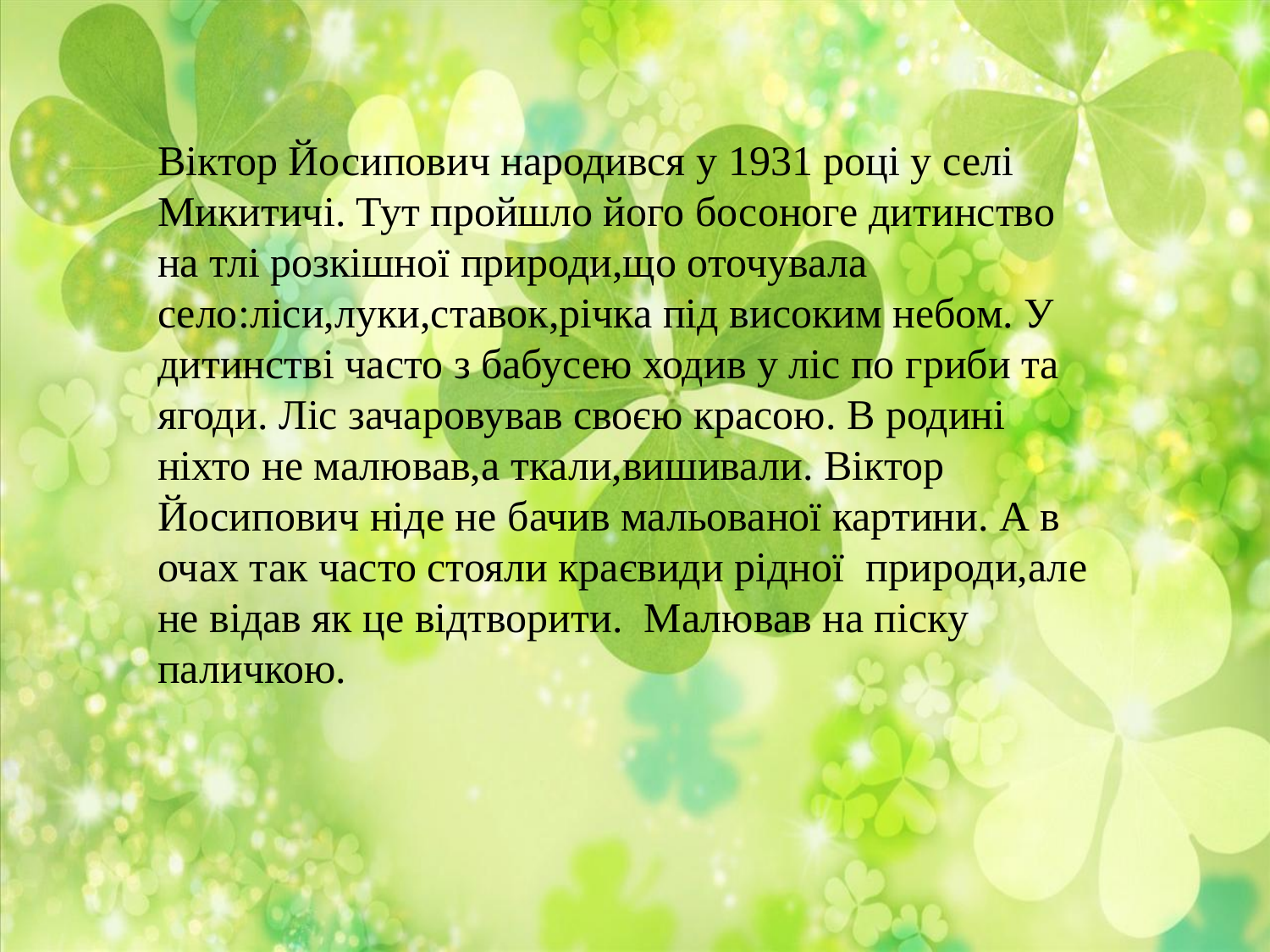

# .
                                                                                    Віктор Йосипович народився у 1931 році у селі Микитичі. Тут пройшло його босоноге дитинство на тлі розкішної природи,що оточувала село:ліси,луки,ставок,річка під високим небом. У дитинстві часто з бабусею ходив у ліс по гриби та ягоди. Ліс зачаровував своєю красою. В родині ніхто не малював,а ткали,вишивали. Віктор Йосипович ніде не бачив мальованої картини. А в очах так часто стояли краєвиди рідної  природи,але не відав як це відтворити.  Малював на піску паличкою.